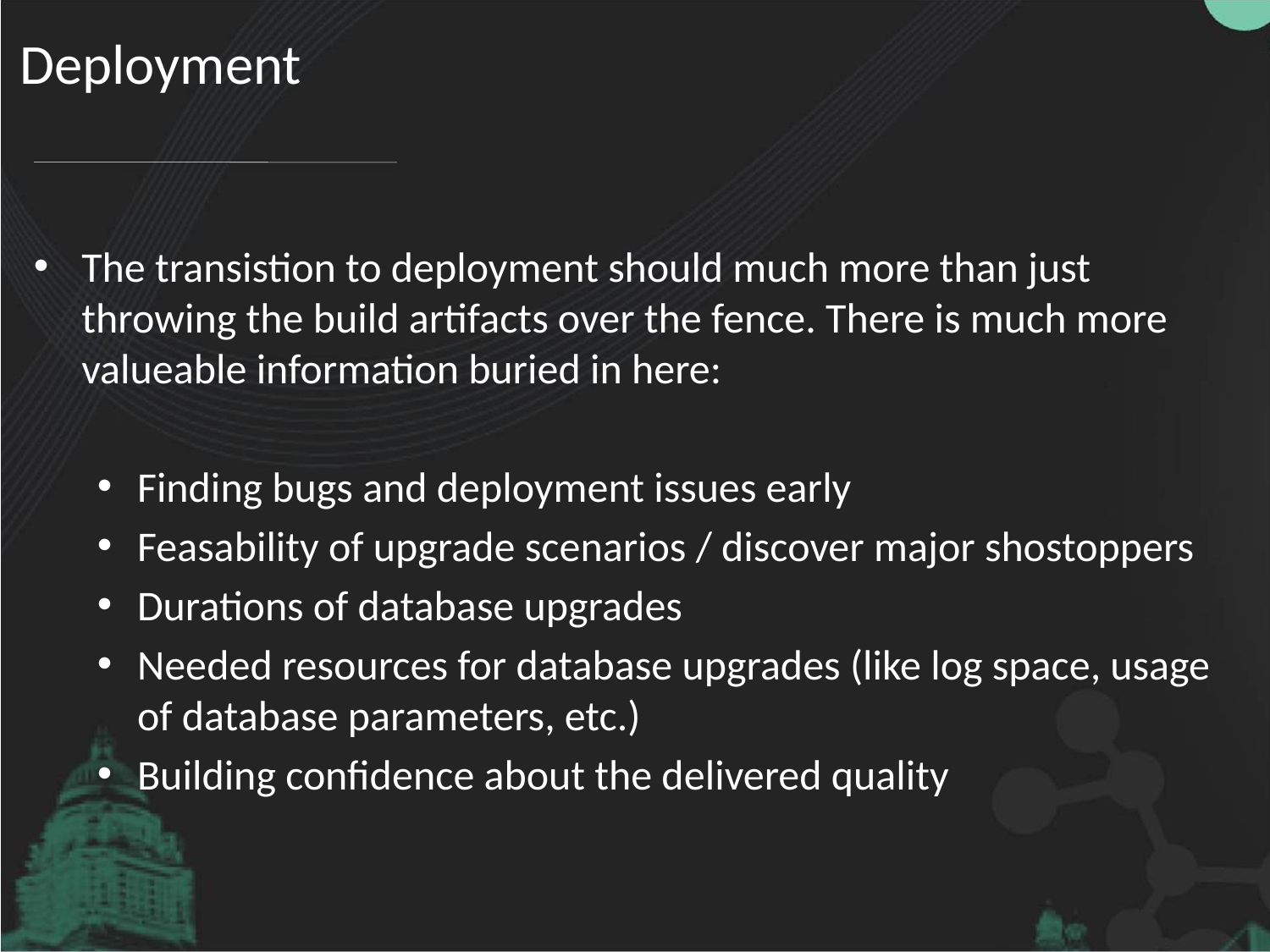

# Deployment

The transistion to deployment should much more than just throwing the build artifacts over the fence. There is much more valueable information buried in here:

Finding bugs and deployment issues early
Feasability of upgrade scenarios / discover major shostoppers
Durations of database upgrades
Needed resources for database upgrades (like log space, usage of database parameters, etc.)
Building confidence about the delivered quality